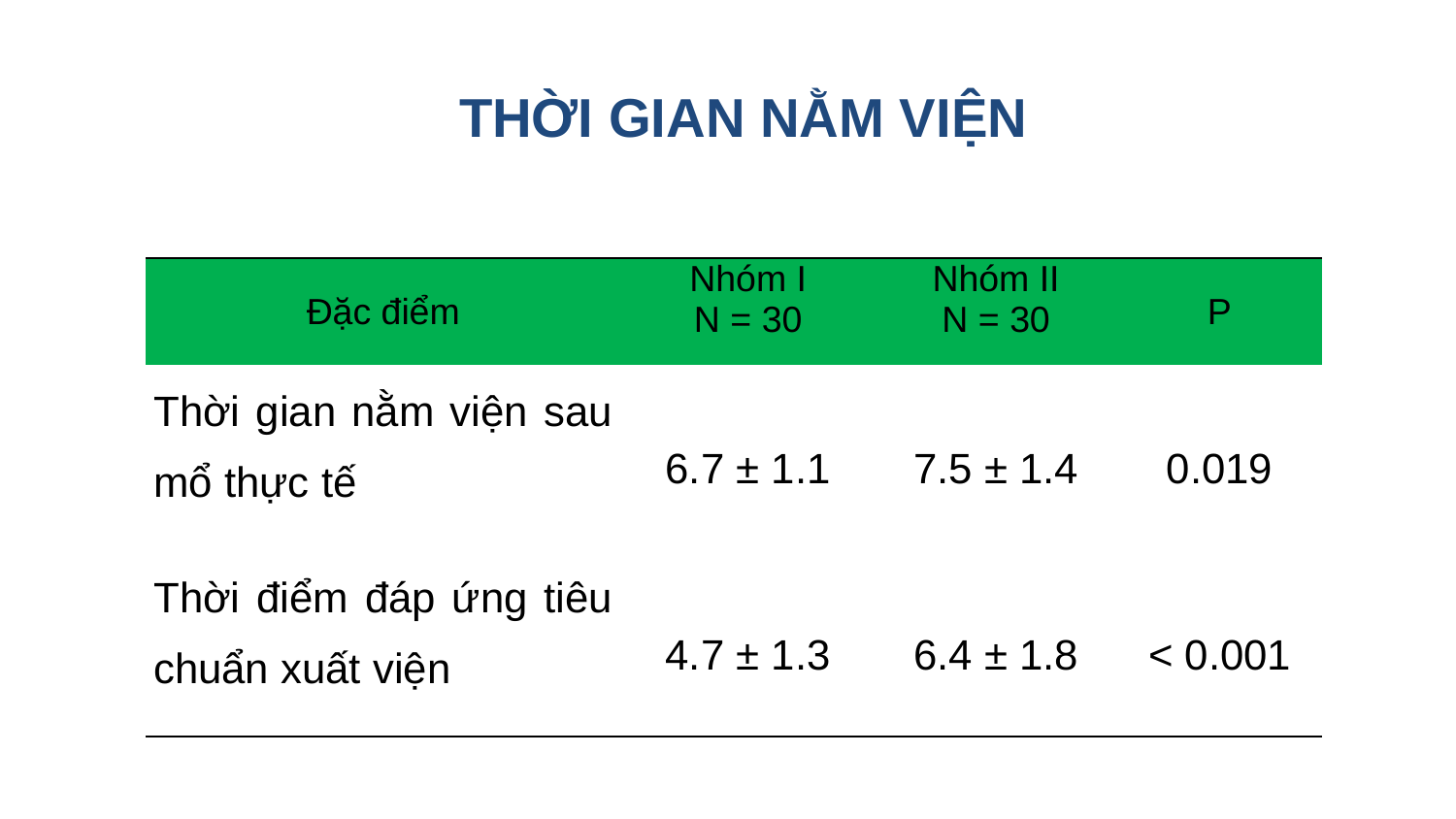

THỜI GIAN NẰM VIỆN
| Đặc điểm | Nhóm I N = 30 | Nhóm II N = 30 | P |
| --- | --- | --- | --- |
| Thời gian nằm viện sau mổ thực tế | 6.7 ± 1.1 | 7.5 ± 1.4 | 0.019 |
| Thời điểm đáp ứng tiêu chuẩn xuất viện | 4.7 ± 1.3 | 6.4 ± 1.8 | < 0.001 |